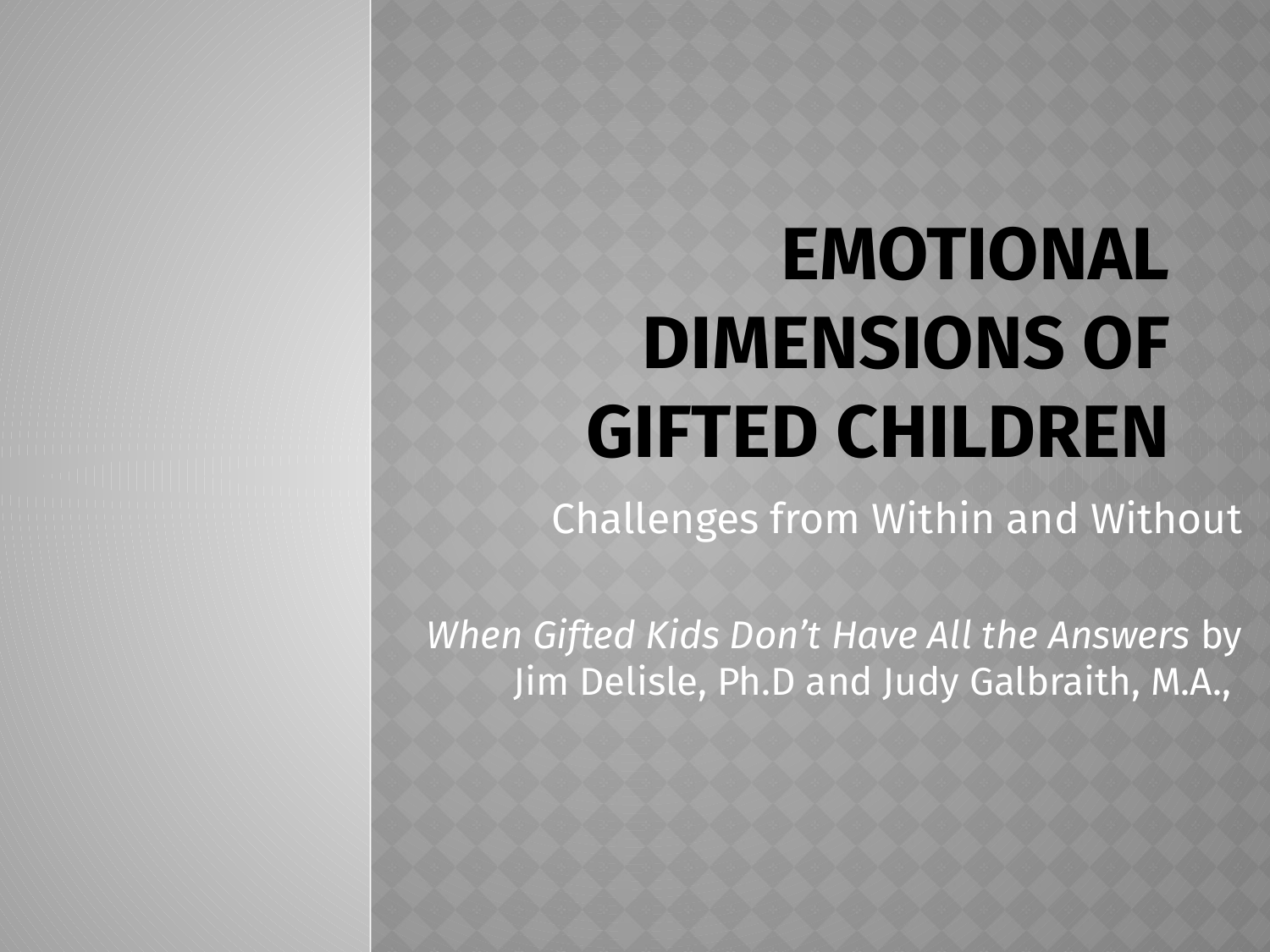

# Emotional Dimensions of gifted children
Challenges from Within and Without

When Gifted Kids Don’t Have All the Answers by Jim Delisle, Ph.D and Judy Galbraith, M.A.,